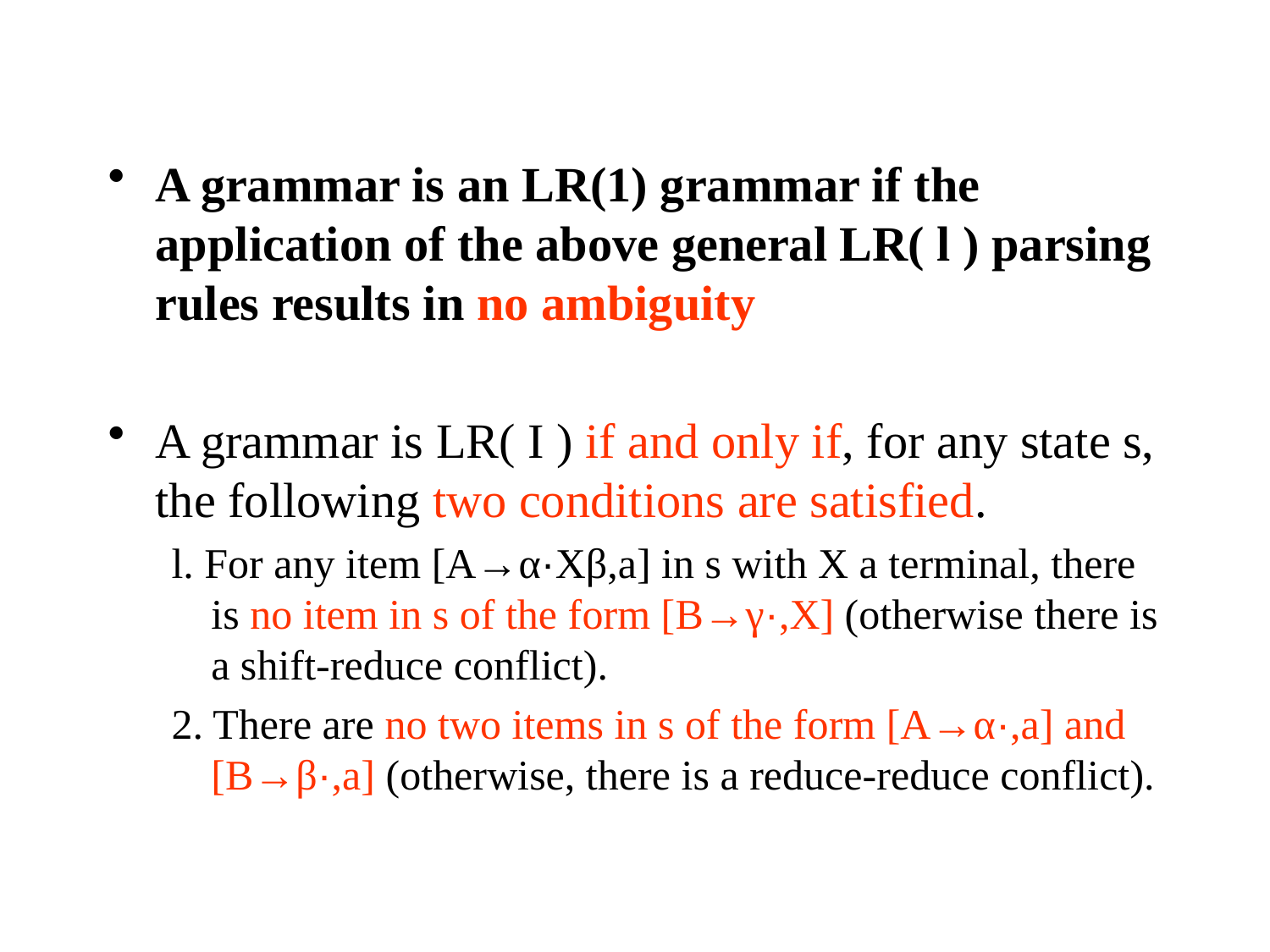

A grammar is an LR(1) grammar if the application of the above general LR( l ) parsing rules results in no ambiguity

A grammar is LR( I ) if and only if, for any state s, the following two conditions are satisfied.
l. For any item [A→α·Xβ,a] in s with X a terminal, there is no item in s of the form [B→γ·,X] (otherwise there is a shift-reduce conflict).
2. There are no two items in s of the form [A→α·,a] and [B→β·,a] (otherwise, there is a reduce-reduce conflict).